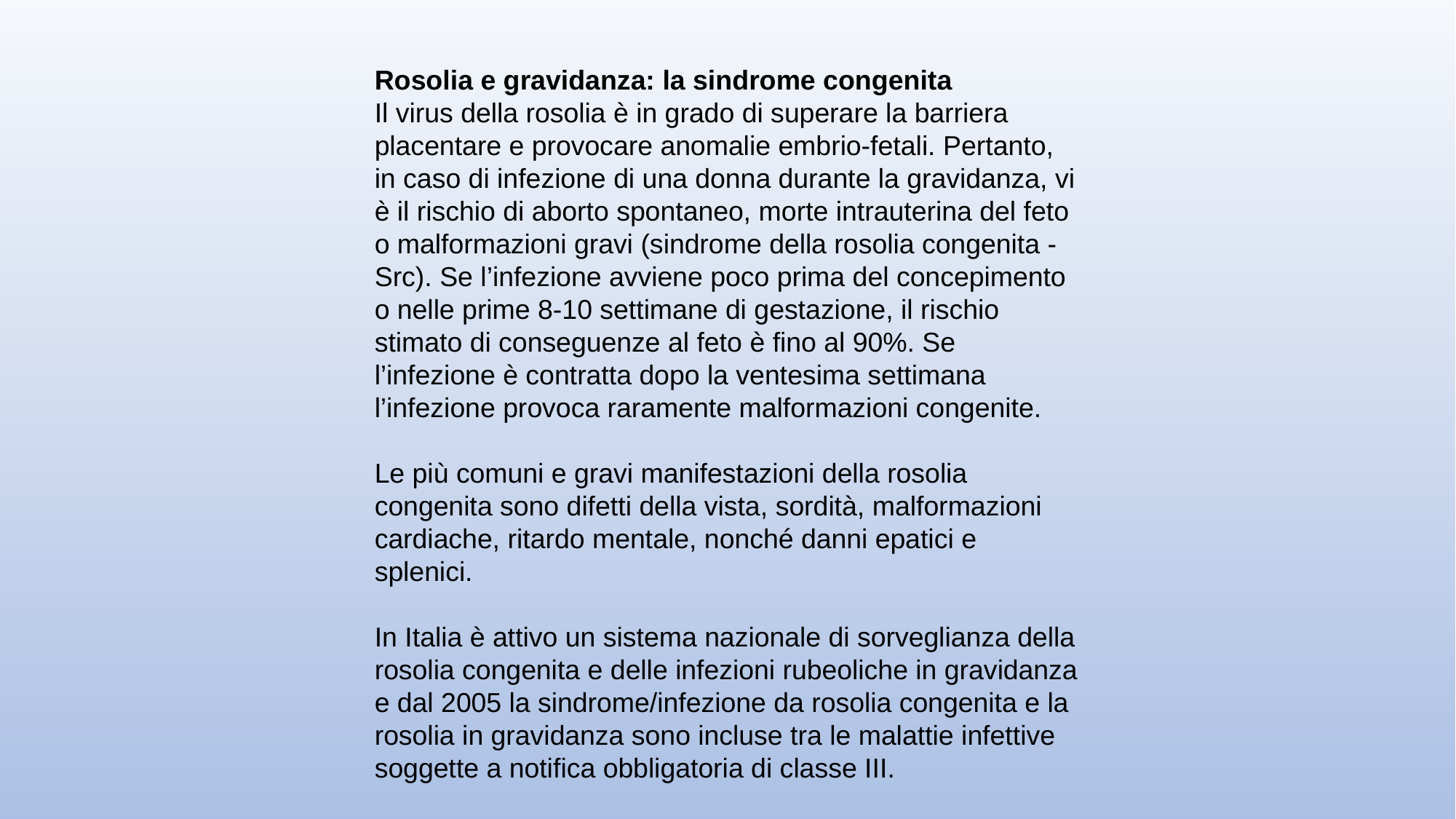

Rosolia e gravidanza: la sindrome congenita
Il virus della rosolia è in grado di superare la barriera placentare e provocare anomalie embrio-fetali. Pertanto, in caso di infezione di una donna durante la gravidanza, vi è il rischio di aborto spontaneo, morte intrauterina del feto o malformazioni gravi (sindrome della rosolia congenita - Src). Se l’infezione avviene poco prima del concepimento o nelle prime 8-10 settimane di gestazione, il rischio stimato di conseguenze al feto è fino al 90%. Se l’infezione è contratta dopo la ventesima settimana l’infezione provoca raramente malformazioni congenite.

Le più comuni e gravi manifestazioni della rosolia congenita sono difetti della vista, sordità, malformazioni cardiache, ritardo mentale, nonché danni epatici e splenici.

In Italia è attivo un sistema nazionale di sorveglianza della rosolia congenita e delle infezioni rubeoliche in gravidanza e dal 2005 la sindrome/infezione da rosolia congenita e la rosolia in gravidanza sono incluse tra le malattie infettive soggette a notifica obbligatoria di classe III.